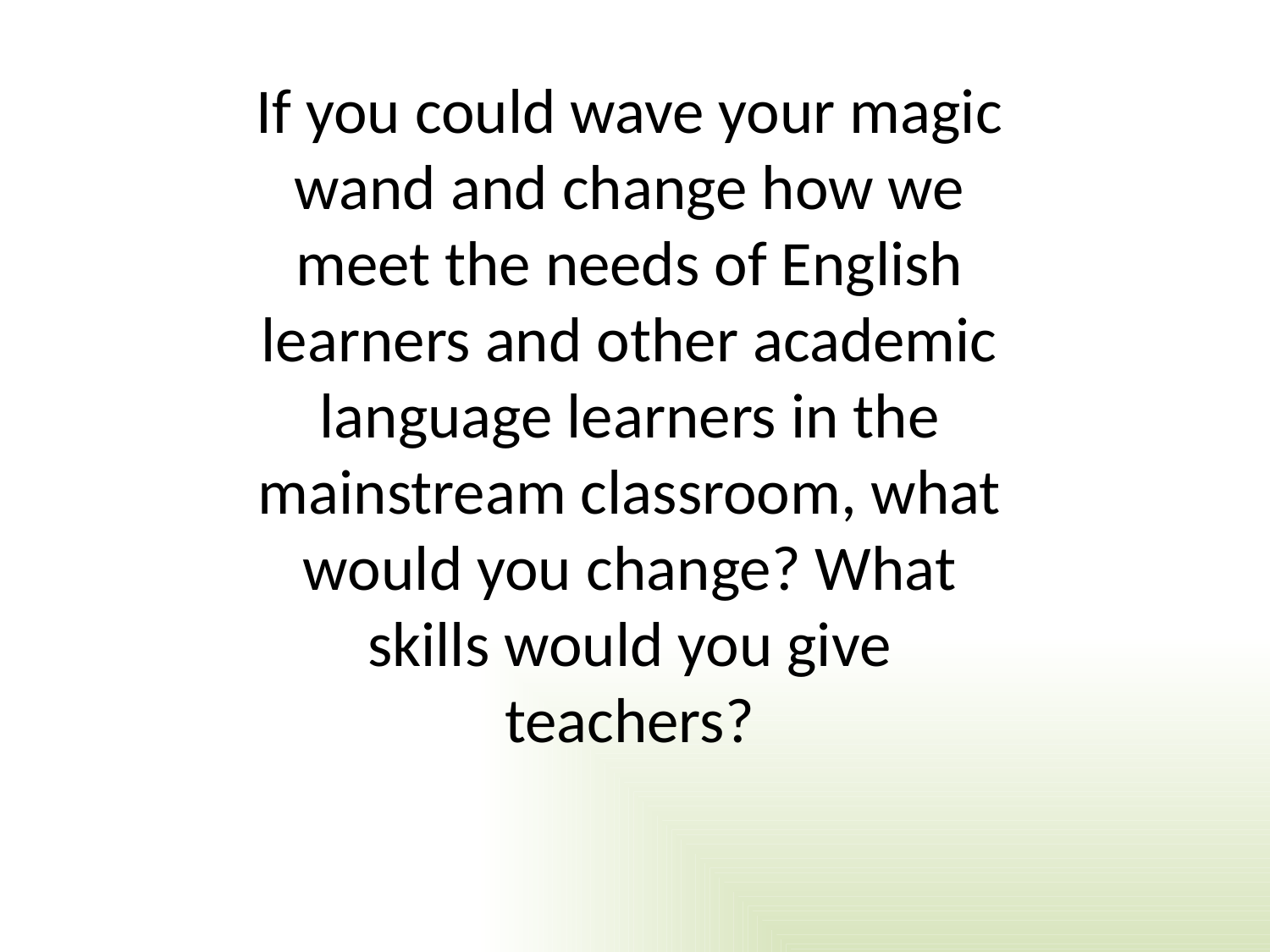

If you could wave your magic wand and change how we meet the needs of English learners and other academic language learners in the mainstream classroom, what would you change? What skills would you give teachers?